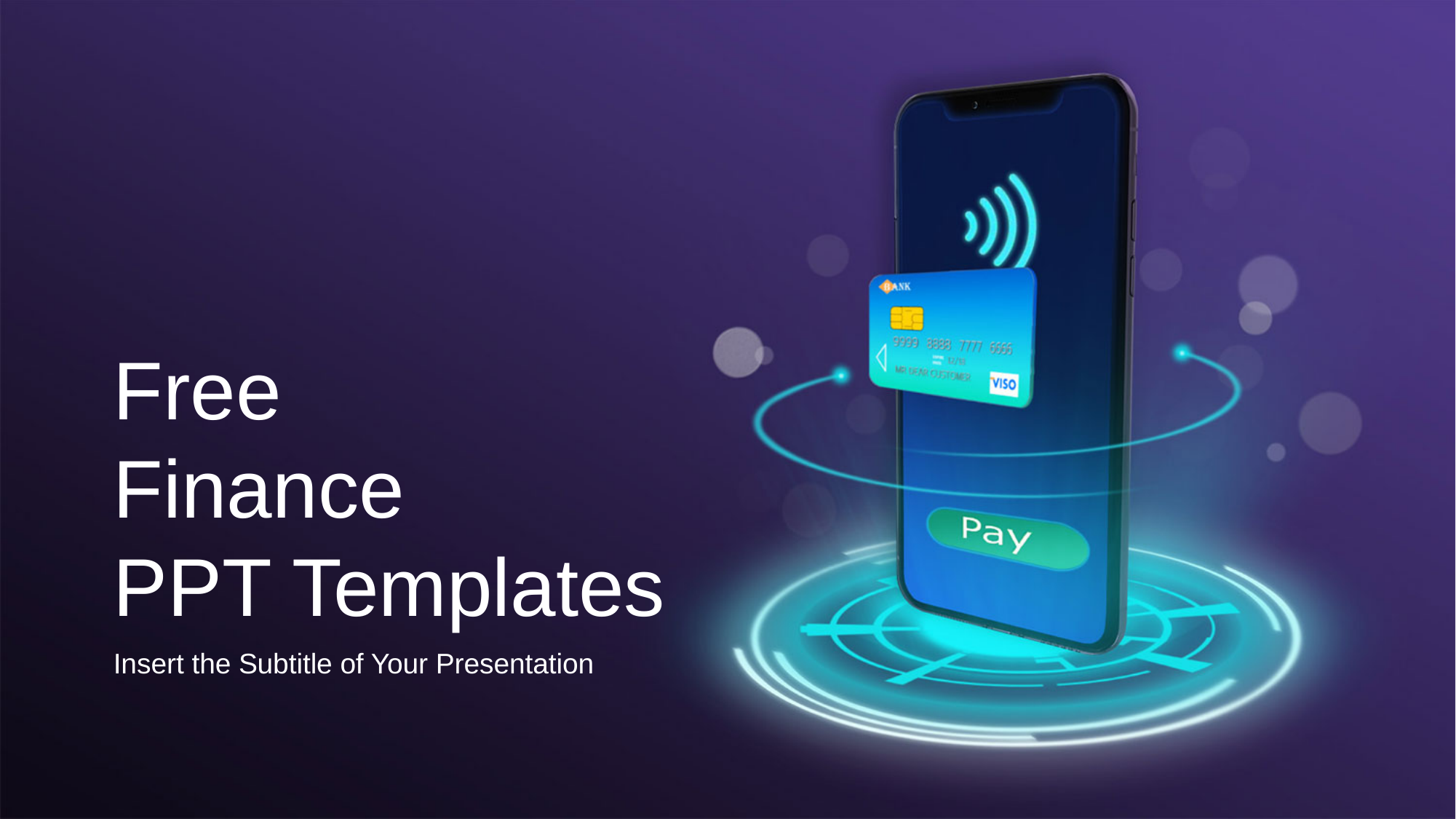

Free
Finance
PPT Templates
Insert the Subtitle of Your Presentation